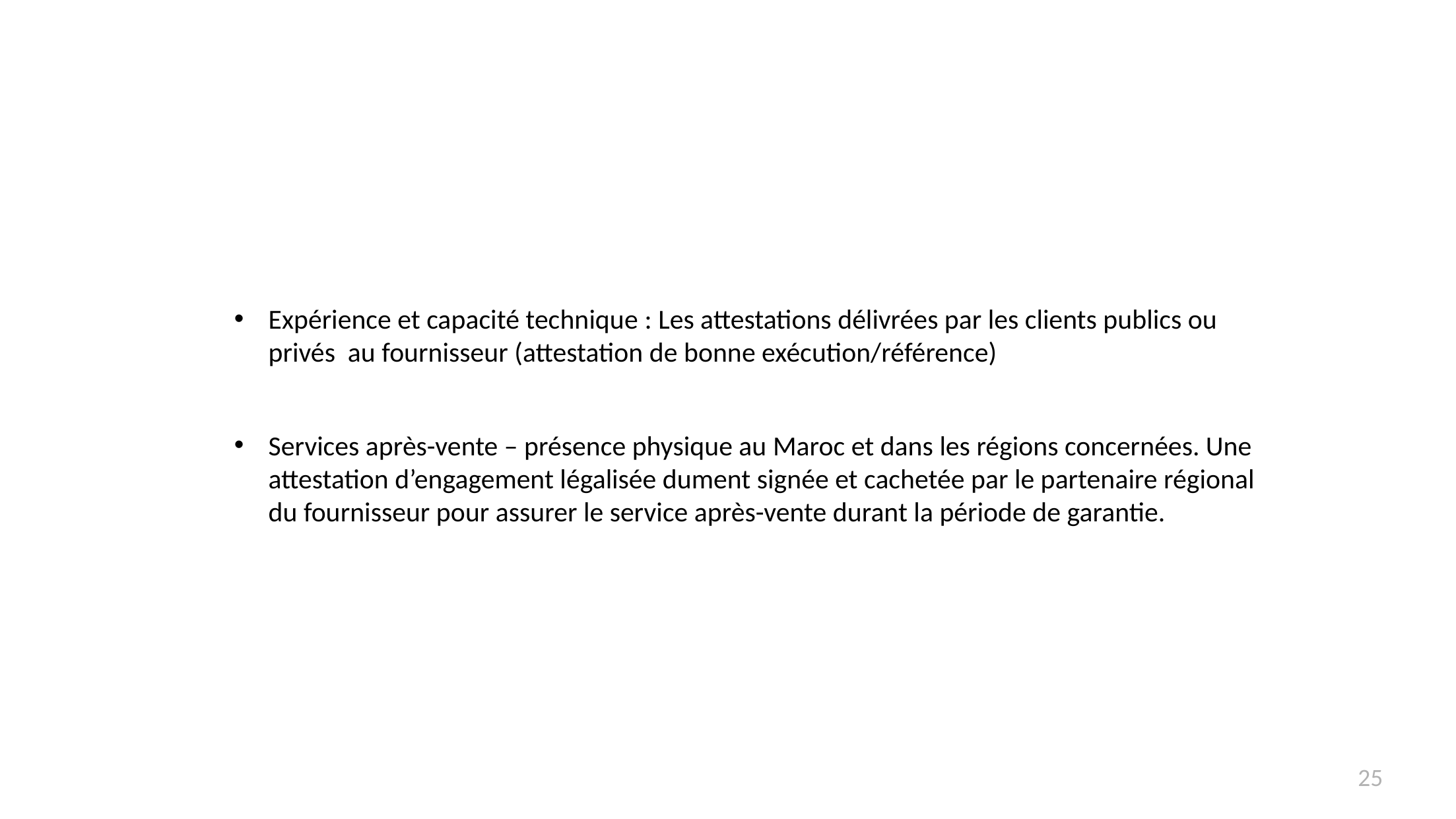

25

Expérience et capacité technique : Les attestations délivrées par les clients publics ou privés  au fournisseur (attestation de bonne exécution/référence)

Services après-vente – présence physique au Maroc et dans les régions concernées. Une attestation d’engagement légalisée dument signée et cachetée par le partenaire régional du fournisseur pour assurer le service après-vente durant la période de garantie.